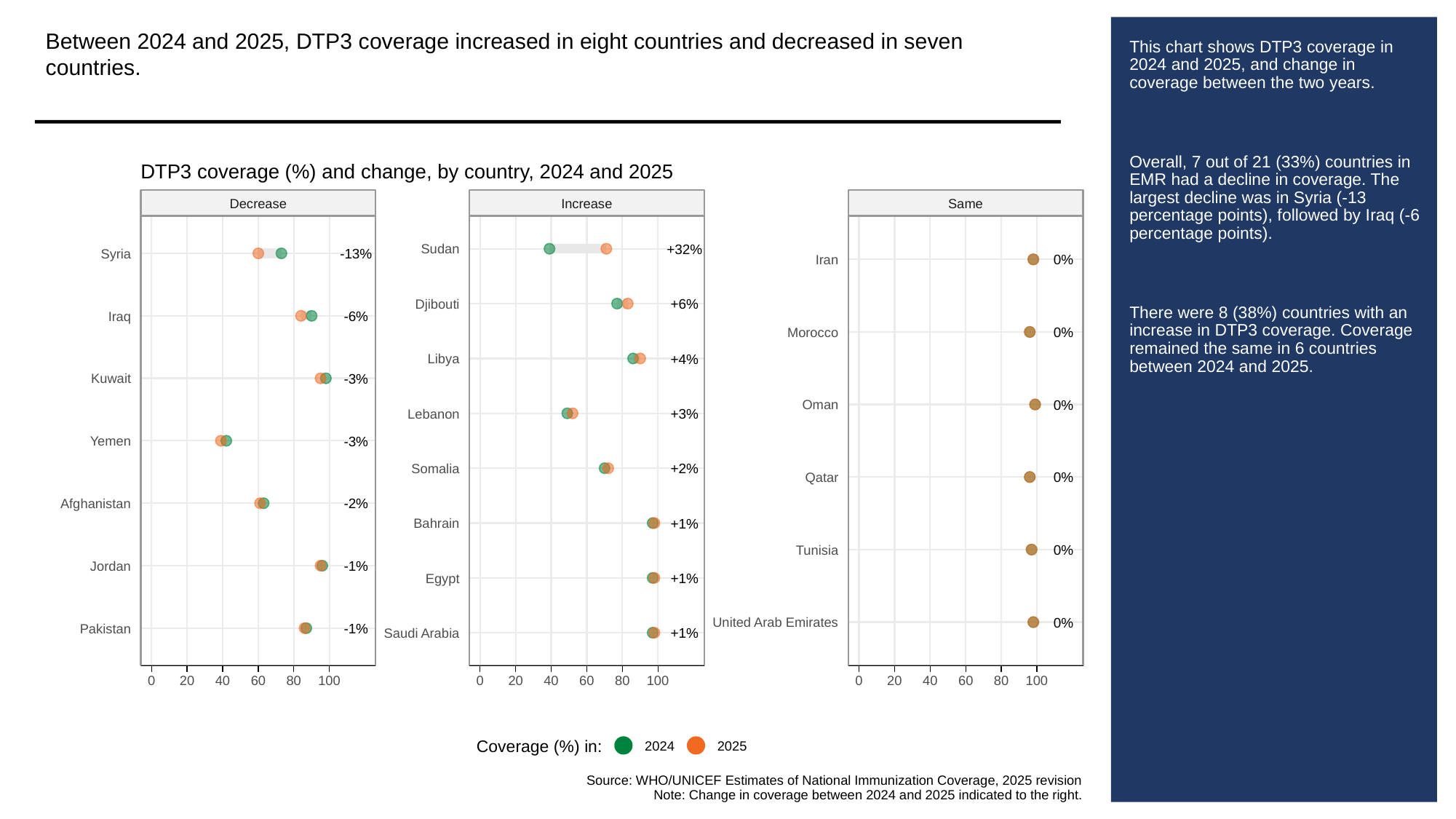

Between 2024 and 2025, DTP3 coverage increased in eight countries and decreased in seven countries.
# This chart shows DTP3 coverage in 2024 and 2025, and change in coverage between the two years.

Overall, 7 out of 21 (33%) countries in EMR had a decline in coverage. The largest decline was in Syria (-13 percentage points), followed by Iraq (-6 percentage points).

There were 8 (38%) countries with an increase in DTP3 coverage. Coverage remained the same in 6 countries between 2024 and 2025.

DTP3 coverage (%) and change, by country, 2024 and 2025

Decrease
Increase
Same

+32%
Sudan

-13%
Syria

0%
Iran

+6%
Djibouti

-6%
Iraq

0%
Morocco

+4%
Libya

-3%
Kuwait

0%
Oman

+3%
Lebanon

-3%
Yemen

+2%
Somalia

0%
Qatar

-2%
Afghanistan

+1%
Bahrain

0%
Tunisia

-1%
Jordan

+1%
Egypt

0%
United Arab Emirates

-1%
Pakistan

+1%
Saudi Arabia

0
20
40
60
80
100
0
20
40
60
80
100
0
20
40
60
80
100

Coverage (%) in:
2024
2025
Source: WHO/UNICEF Estimates of National Immunization Coverage, 2025 revision
Note: Change in coverage between 2024 and 2025 indicated to the right.